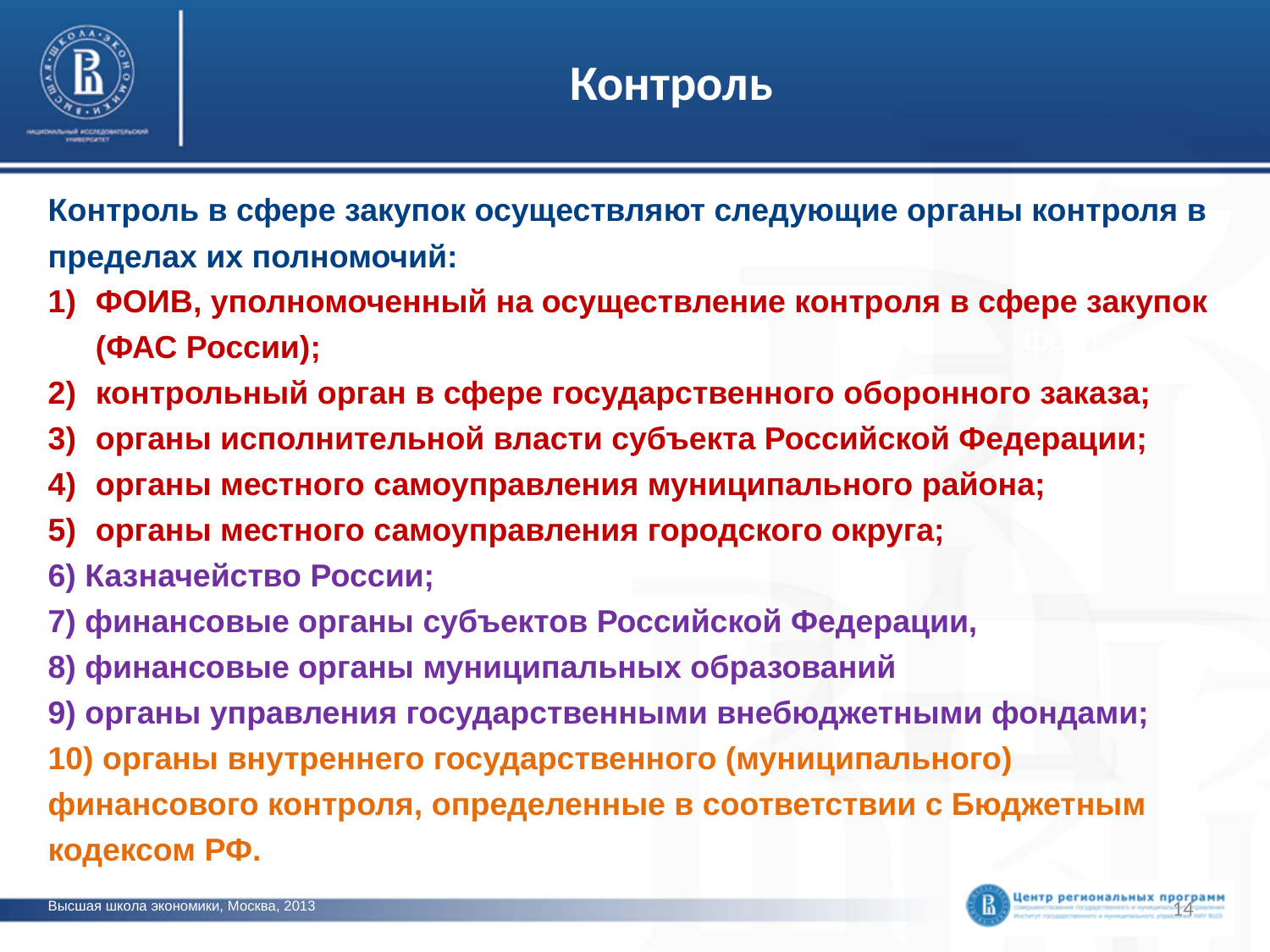

# Контроль

Контроль в сфере закупок осуществляют следующие органы контроля в пределах их полномочий:
ФОИВ, уполномоченный на осуществление контроля в сфере закупок (ФАС России);
контрольный орган в сфере государственного оборонного заказа;
органы исполнительной власти субъекта Российской Федерации;
органы местного самоуправления муниципального района;
органы местного самоуправления городского округа;
6) Казначейство России;
7) финансовые органы субъектов Российской Федерации,
8) финансовые органы муниципальных образований
9) органы управления государственными внебюджетными фондами;
10) органы внутреннего государственного (муниципального) финансового контроля, определенные в соответствии с Бюджетным кодексом РФ.

фото
14
Высшая школа экономики, Москва, 2013